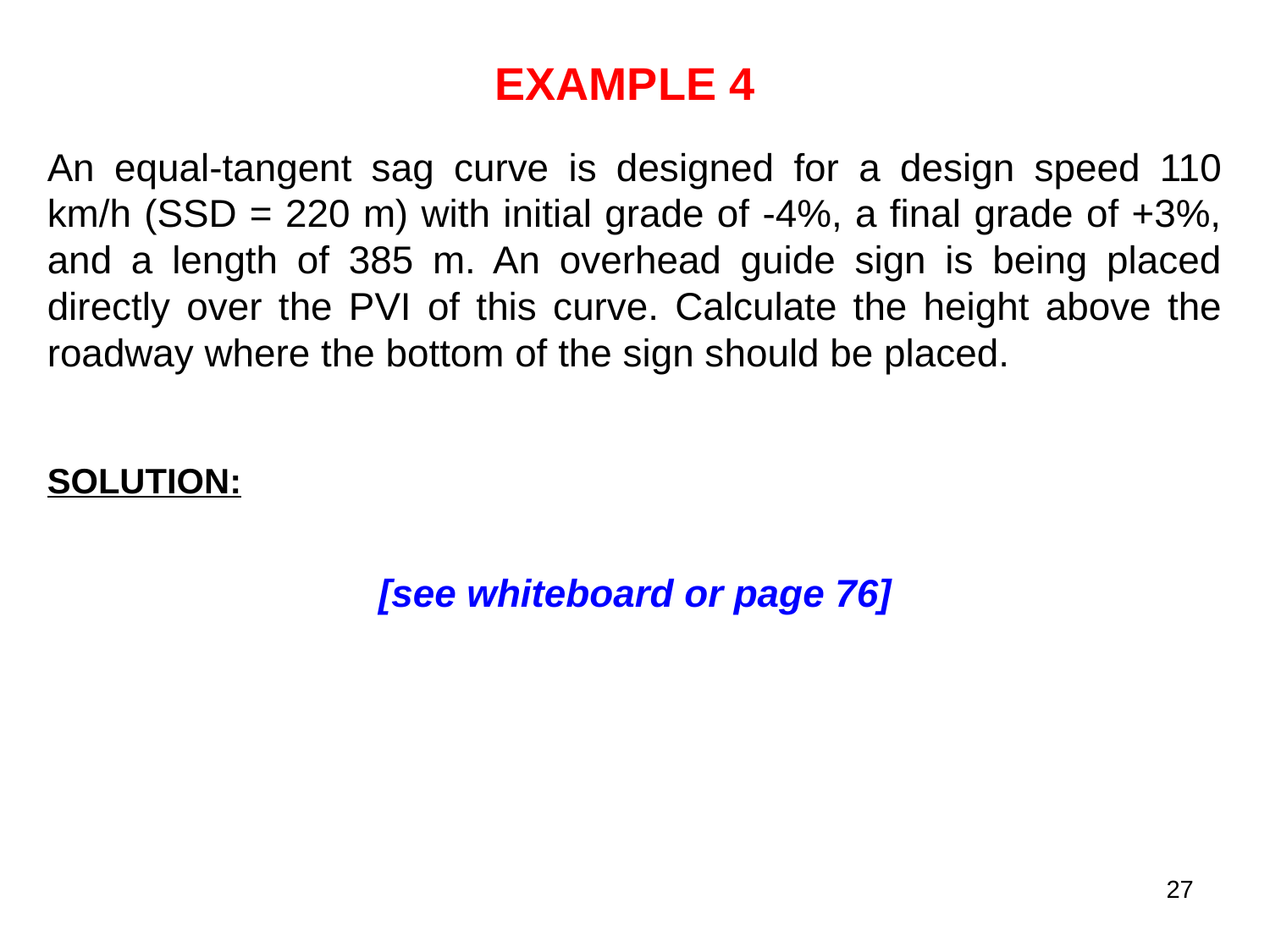

# EXAMPLE 4
An equal-tangent sag curve is designed for a design speed 110 km/h (SSD = 220 m) with initial grade of -4%, a final grade of +3%, and a length of 385 m. An overhead guide sign is being placed directly over the PVI of this curve. Calculate the height above the roadway where the bottom of the sign should be placed.

SOLUTION:

[see whiteboard or page 76]

27